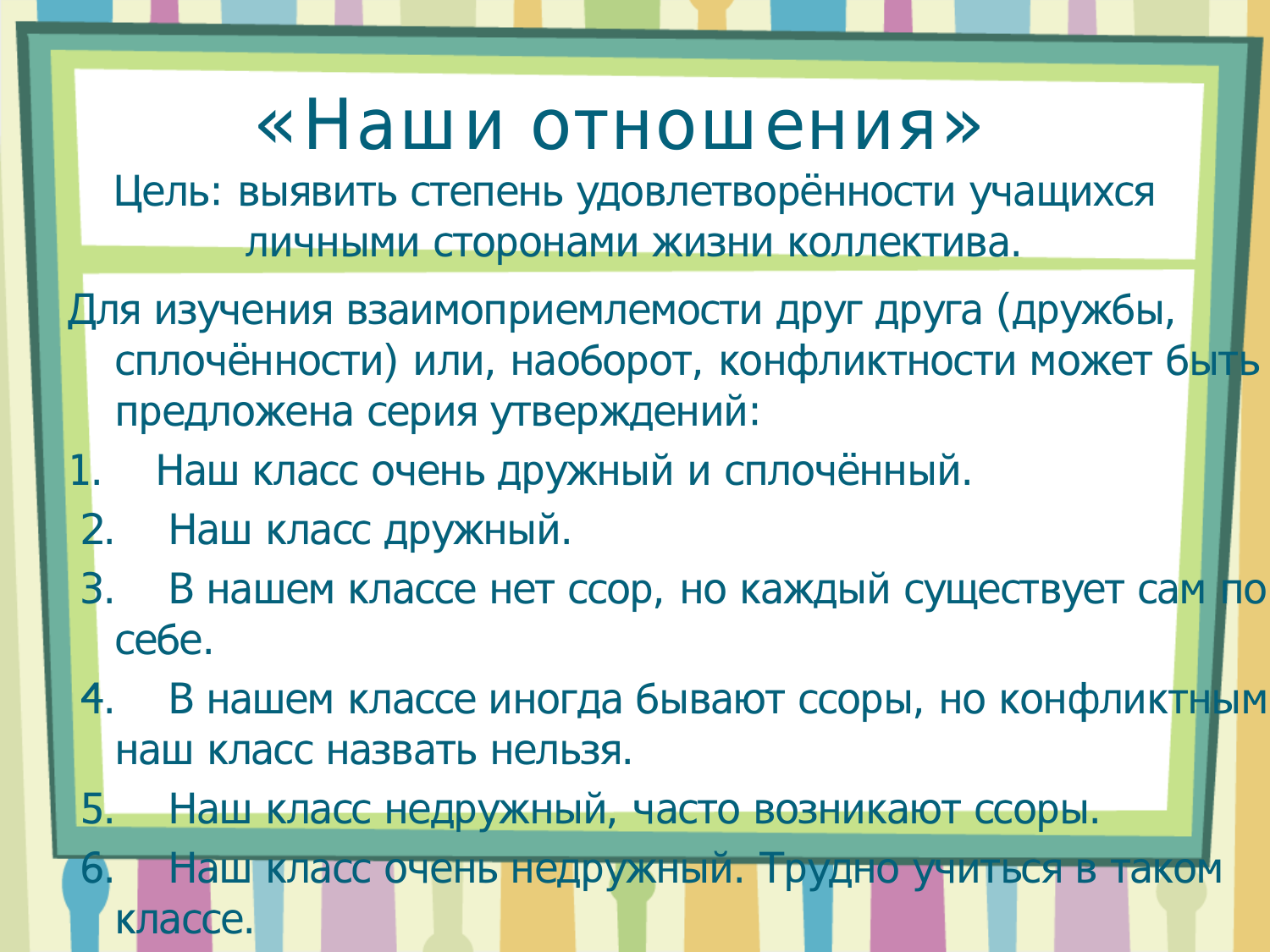

# «Наши отношения» Цель: выявить степень удовлетворённости учащихся личными сторонами жизни коллектива.
Для изучения взаимоприемлемости друг друга (дружбы, сплочённости) или, наоборот, конфликтности может быть предложена серия утверждений:
1.    Наш класс очень дружный и сплочённый.
 2.    Наш класс дружный.
 3.    В нашем классе нет ссор, но каждый существует сам по себе.
 4.    В нашем классе иногда бывают ссоры, но конфликтным наш класс назвать нельзя.
 5.    Наш класс недружный, часто возникают ссоры.
 6.    Наш класс очень недружный. Трудно учиться в таком классе.